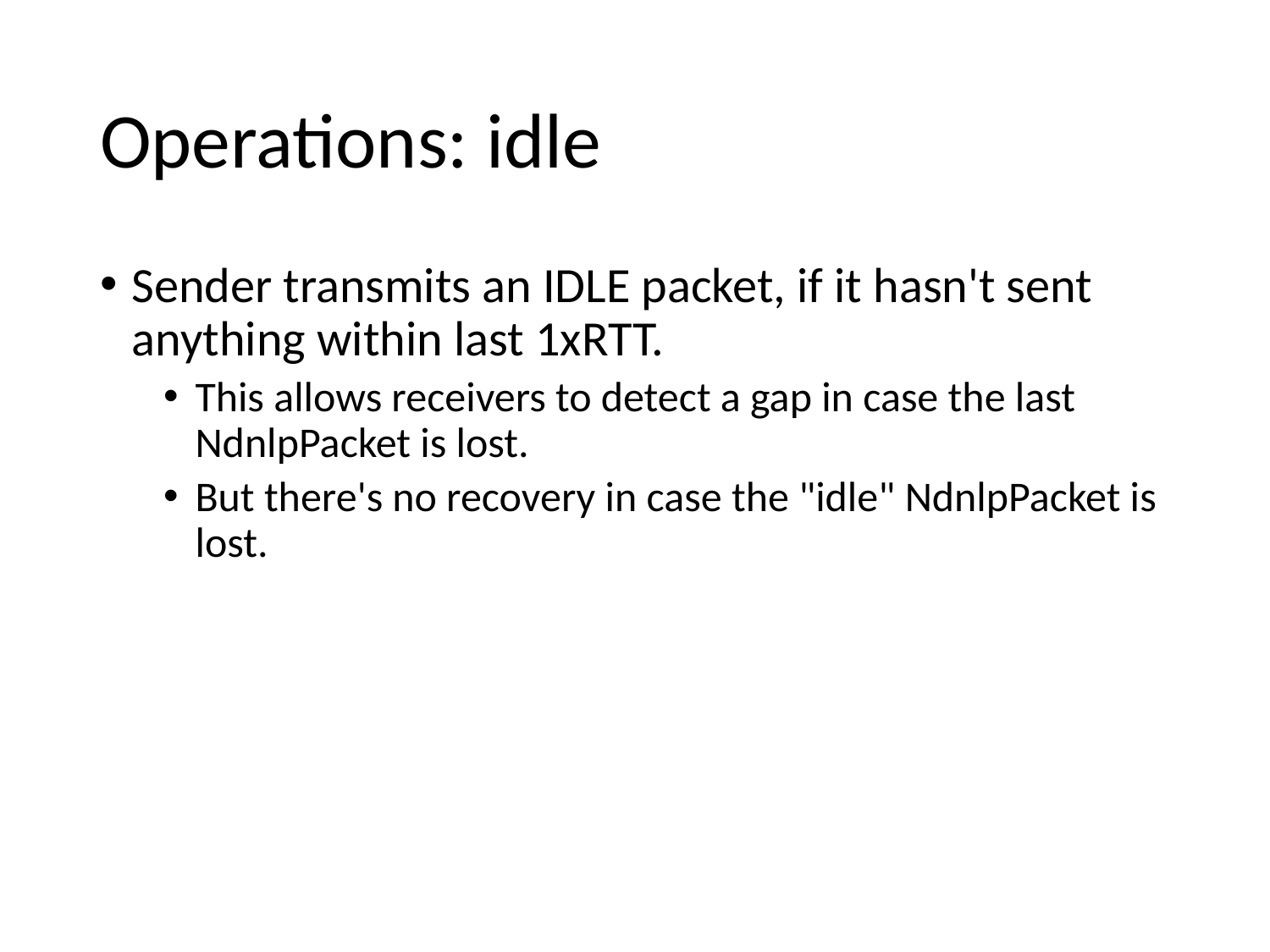

# Operations: idle
Sender transmits an IDLE packet, if it hasn't sent anything within last 1xRTT.
This allows receivers to detect a gap in case the last NdnlpPacket is lost.
But there's no recovery in case the "idle" NdnlpPacket is lost.